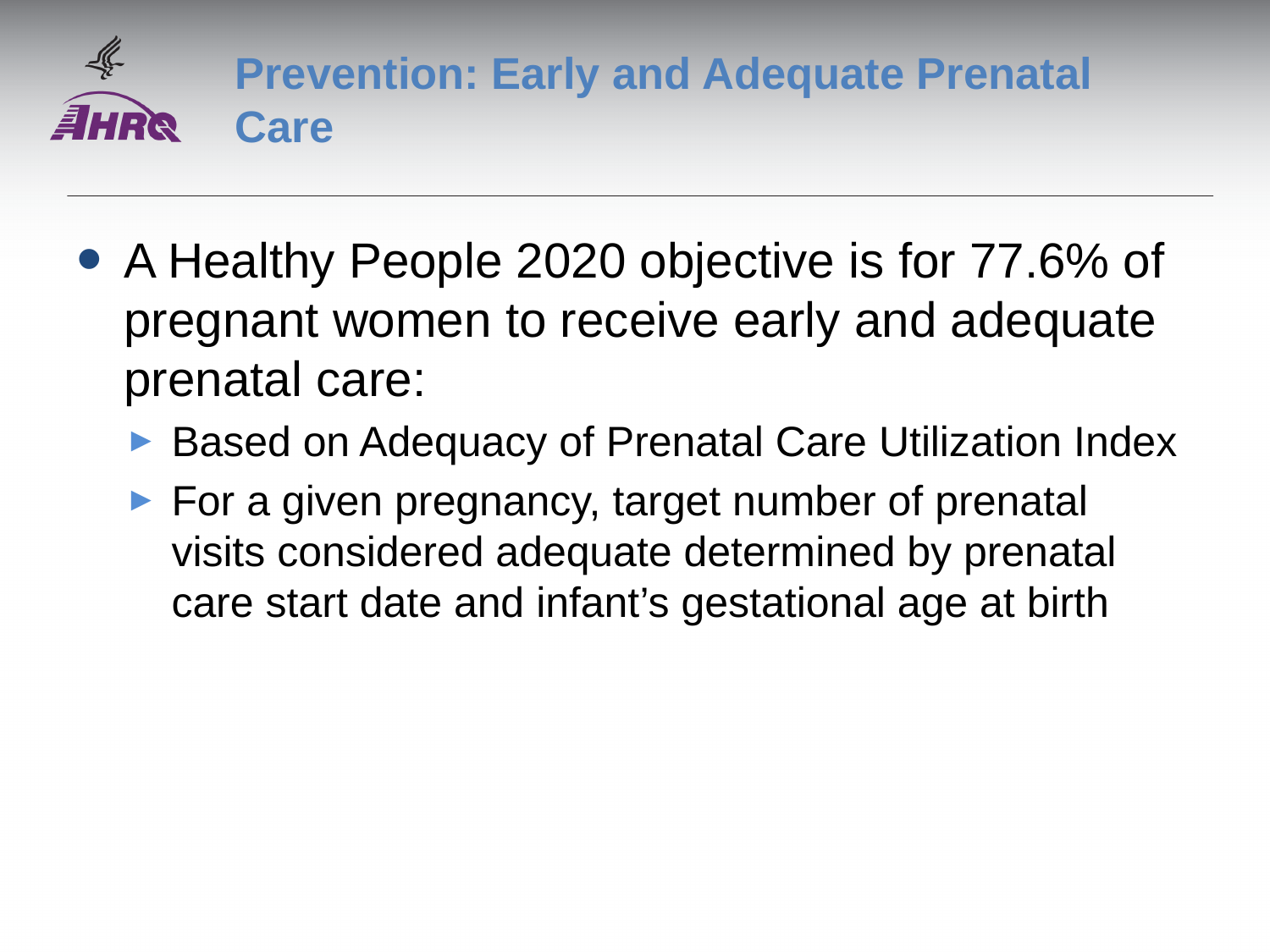

# Prevention: Early and Adequate Prenatal Care
A Healthy People 2020 objective is for 77.6% of pregnant women to receive early and adequate prenatal care:
Based on Adequacy of Prenatal Care Utilization Index
For a given pregnancy, target number of prenatal visits considered adequate determined by prenatal care start date and infant’s gestational age at birth